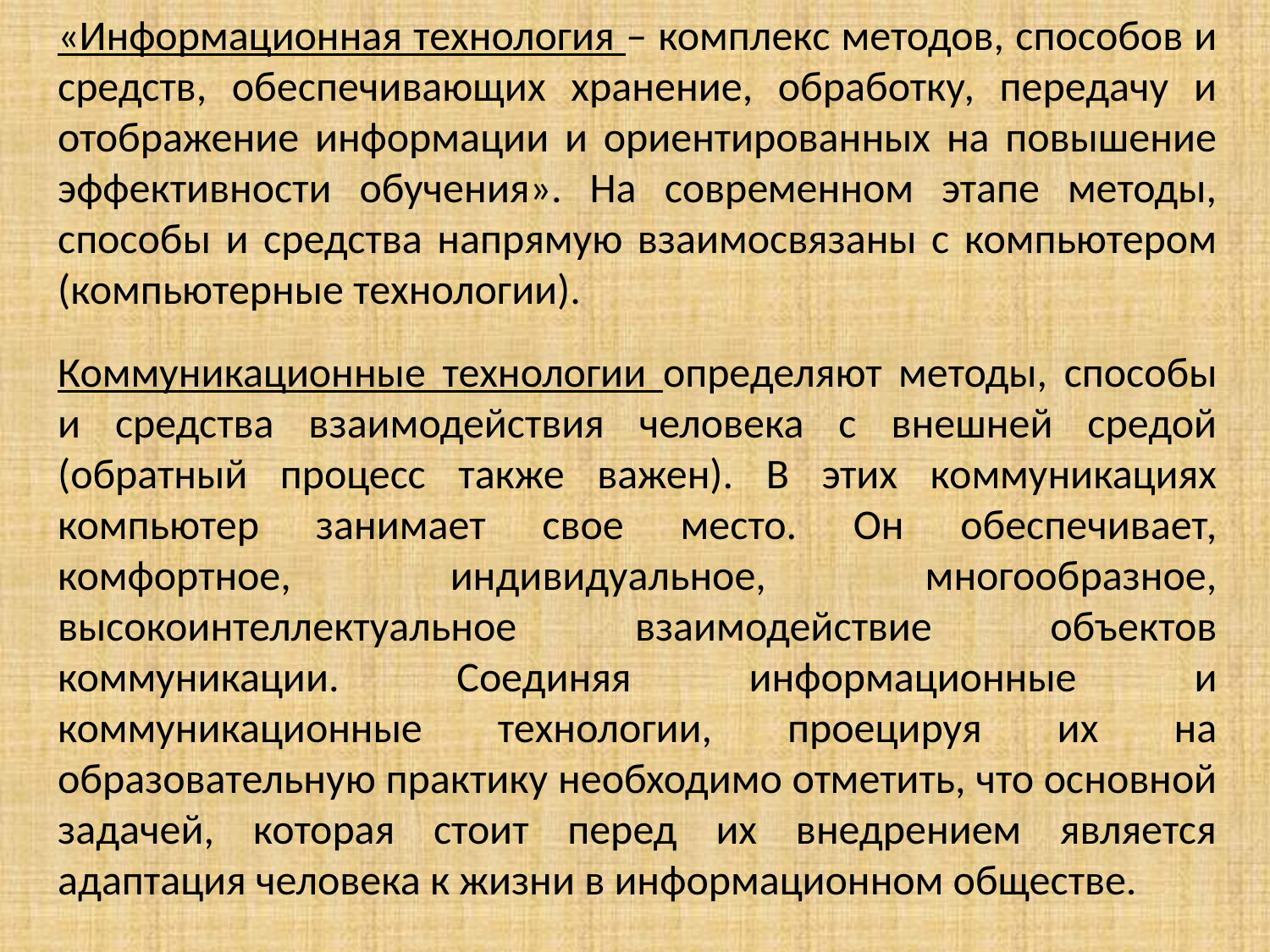

«Информационная технология – комплекс методов, способов и средств, обеспечивающих хранение, обработку, передачу и отображение информации и ориентированных на повышение эффективности обучения». На современном этапе методы, способы и средства напрямую взаимосвязаны с компьютером (компьютерные технологии).
Коммуникационные технологии определяют методы, способы и средства взаимодействия человека с внешней средой (обратный процесс также важен). В этих коммуникациях компьютер занимает свое место. Он обеспечивает, комфортное, индивидуальное, многообразное, высокоинтеллектуальное взаимодействие объектов коммуникации. Соединяя информационные и коммуникационные технологии, проецируя их на образовательную практику необходимо отметить, что основной задачей, которая стоит перед их внедрением является адаптация человека к жизни в информационном обществе.